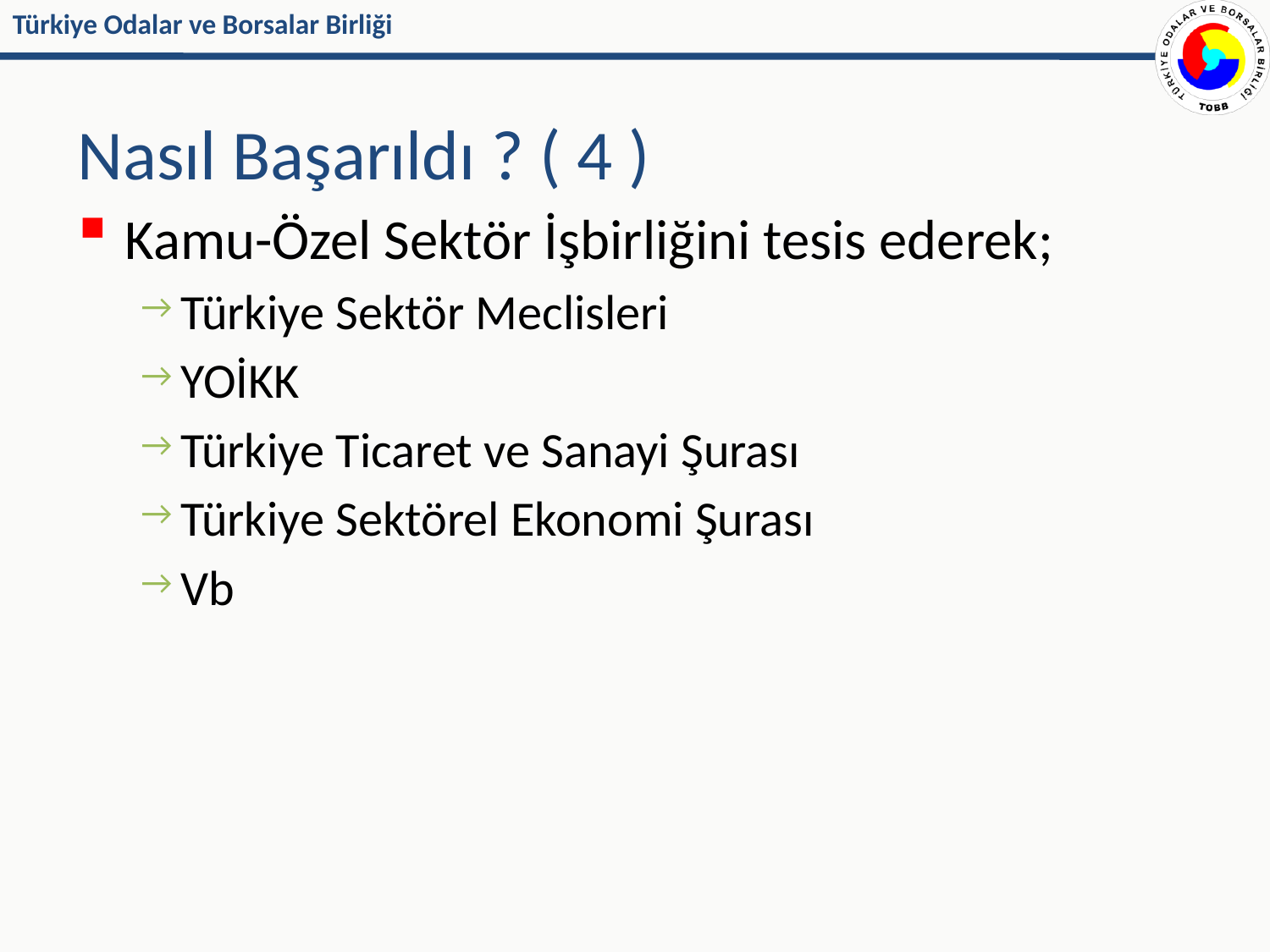

# Nasıl Başarıldı ? ( 4 )
Kamu-Özel Sektör İşbirliğini tesis ederek;
Türkiye Sektör Meclisleri
YOİKK
Türkiye Ticaret ve Sanayi Şurası
Türkiye Sektörel Ekonomi Şurası
Vb